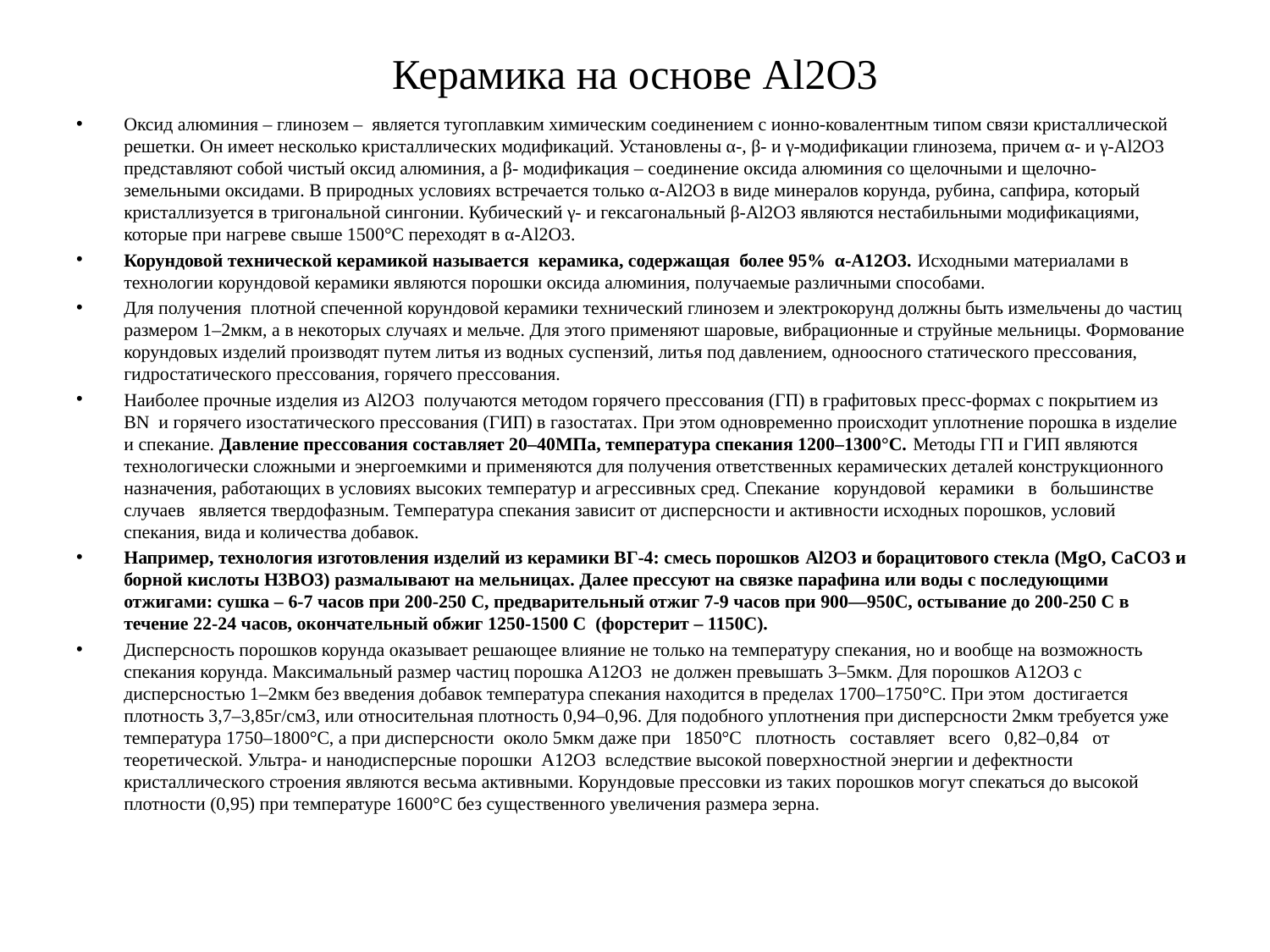

# Керамика на основе Al2O3
Оксид алюминия – глинозем –  является тугоплавким химическим соединением с ионно-ковалентным типом связи кристаллической решетки. Он имеет несколько кристаллических модификаций. Установлены α-, β- и γ-модификации глинозема, причем α- и γ-Аl2O3 представляют собой чистый оксид алюминия, а β- модификация – соединение оксида алюминия со щелочными и щелочно-земельными оксидами. В природных условиях встречается только α-Al2O3 в виде минералов корунда, рубина, сапфира, который кристаллизуется в тригональной сингонии. Кубический γ- и гексагональный β-Al2O3 являются нестабильными модификациями, которые при нагреве свыше 1500°С переходят в α-Al2O3.
Корундовой технической керамикой называется  керамика, содержащая  более 95%  α-А12О3. Исходными материалами в технологии корундовой керамики являются порошки оксида алюминия, получаемые различными способами.
Для получения  плотной спеченной корундовой керамики технический глинозем и электрокорунд должны быть измельчены до частиц размером 1–2мкм, а в некоторых случаях и мельче. Для этого применяют шаровые, вибрационные и струйные мельницы. Формование корундовых изделий производят путем литья из водных суспензий, литья под давлением, одноосного статического прессования,  гидростатического прессования, горячего прессования.
Наиболее прочные изделия из Аl2O3  получаются методом горячего прессования (ГП) в графитовых пресс-формах с покрытием из  BN  и горячего изостатического прессования (ГИП) в газостатах. При этом одновременно происходит уплотнение порошка в изделие и спекание. Давление прессования составляет 20–40МПа, температура спекания 1200–1300°С. Методы ГП и ГИП являются технологически сложными и энергоемкими и применяются для получения ответственных керамических деталей конструкционного назначения, работающих в условиях высоких температур и агрессивных сред. Спекание   корундовой   керамики   в   большинстве   случаев   является твердофазным. Температура спекания зависит от дисперсности и активности исходных порошков, условий спекания, вида и количества добавок.
Например, технология изготовления изделий из керамики ВГ-4: смесь порошков Al2O3 и борацитового стекла (MgO, CaCO3 и борной кислоты H3BO3) размалывают на мельницах. Далее прессуют на связке парафина или воды с последующими отжигами: сушка – 6-7 часов при 200-250 С, предварительный отжиг 7-9 часов при 900—950С, остывание до 200-250 С в течение 22-24 часов, окончательный обжиг 1250-1500 С  (форстерит – 1150С).
Дисперсность порошков корунда оказывает решающее влияние не только на температуру спекания, но и вообще на возможность спекания корунда. Максимальный размер частиц порошка А12О3  не должен превышать 3–5мкм. Для порошков А12О3 с дисперсностью 1–2мкм без введения добавок температура спекания находится в пределах 1700–1750°С. При этом  достигается плотность 3,7–3,85г/см3, или относительная плотность 0,94–0,96. Для подобного уплотнения при дисперсности 2мкм требуется уже температура 1750–1800°С, а при дисперсности  около 5мкм даже при   1850°С   плотность   составляет   всего   0,82–0,84   от   теоретической. Ультра- и нанодисперсные порошки  А12О3  вследствие высокой поверхностной энергии и дефектности кристаллического строения являются весьма активными. Корундовые прессовки из таких порошков могут спекаться до высокой плотности (0,95) при температуре 1600°С без существенного увеличения размера зерна.